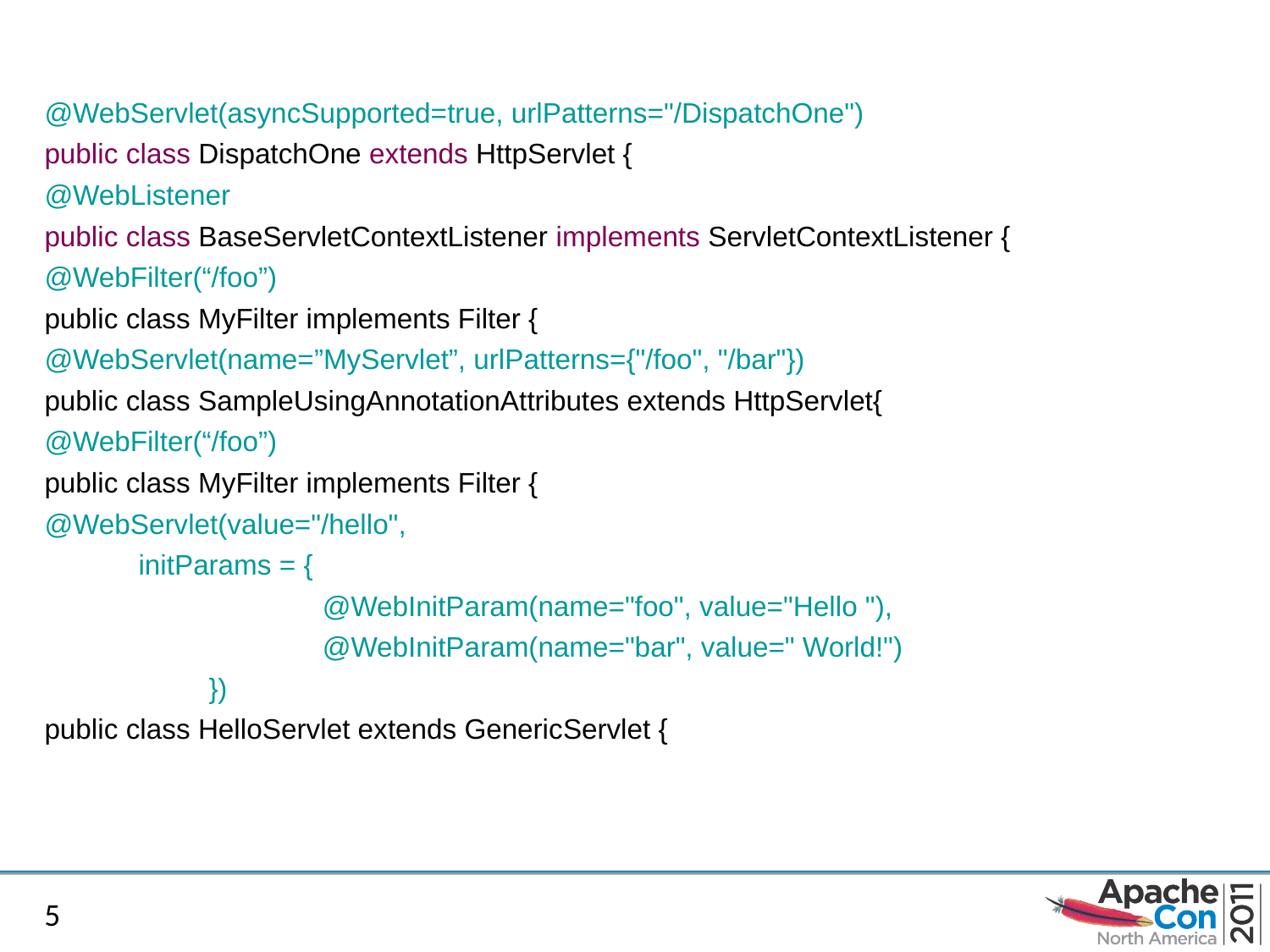

@WebServlet(asyncSupported=true, urlPatterns="/DispatchOne")
public class DispatchOne extends HttpServlet {
@WebListener
public class BaseServletContextListener implements ServletContextListener {
@WebFilter(“/foo”)
public class MyFilter implements Filter {
@WebServlet(name=”MyServlet”, urlPatterns={"/foo", "/bar"})
public class SampleUsingAnnotationAttributes extends HttpServlet{
@WebFilter(“/foo”)
public class MyFilter implements Filter {
@WebServlet(value="/hello",
            initParams = {
            		@WebInitParam(name="foo", value="Hello "),
                        	@WebInitParam(name="bar", value=" World!")
                     })
public class HelloServlet extends GenericServlet {

List default value changes